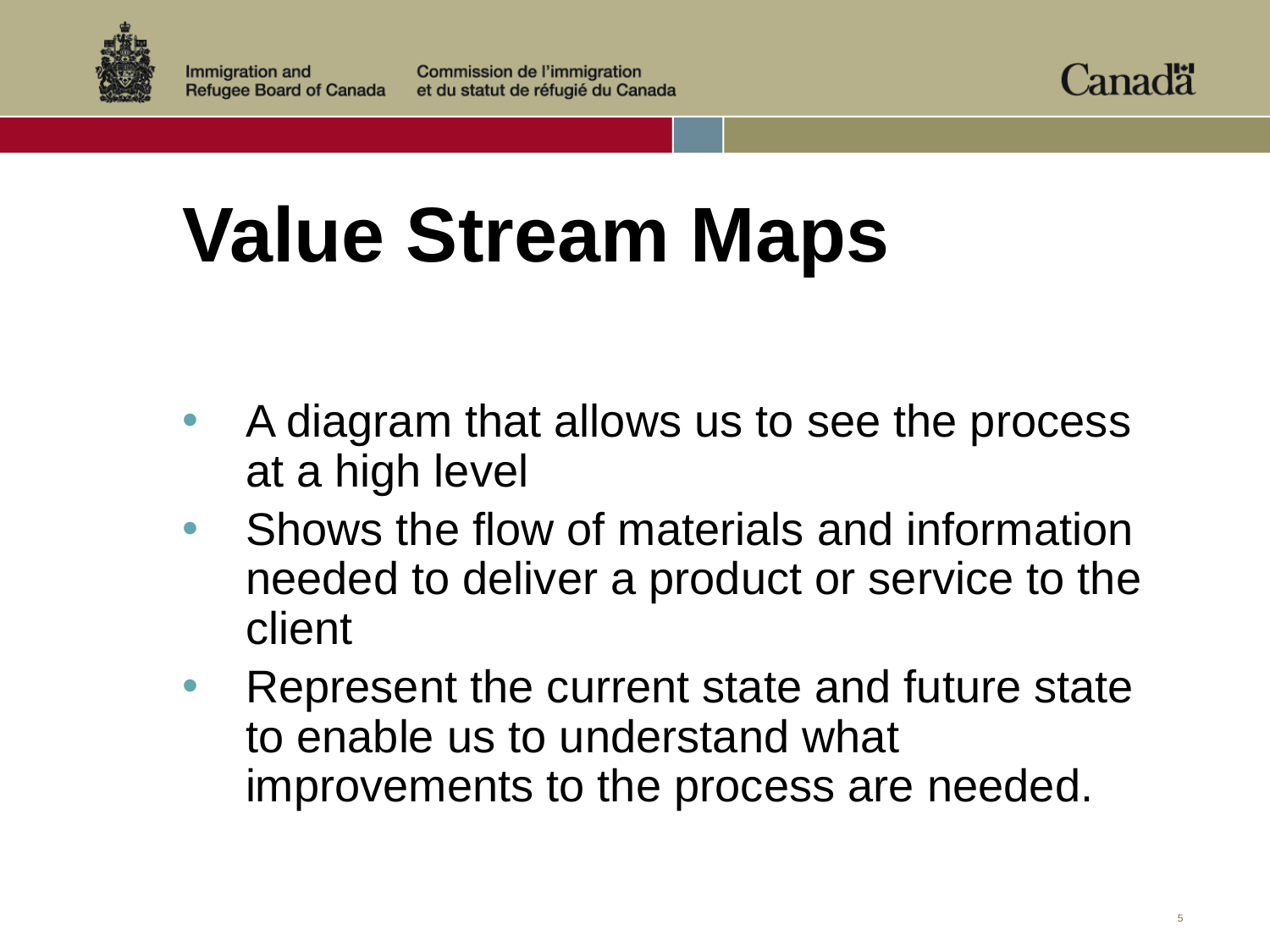

# Value Stream Maps
A diagram that allows us to see the process at a high level
Shows the flow of materials and information needed to deliver a product or service to the client
Represent the current state and future state to enable us to understand what improvements to the process are needed.
5